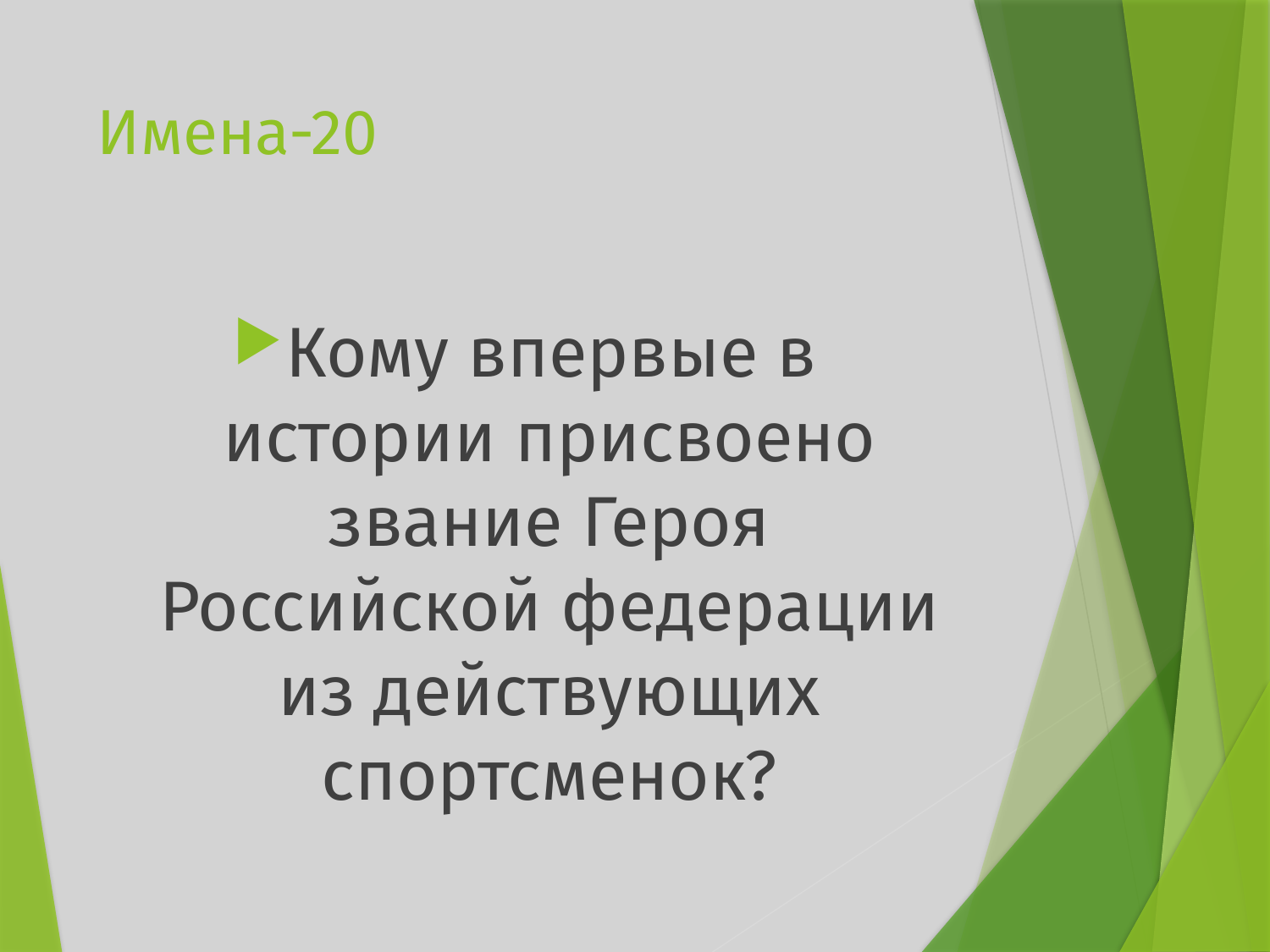

# Имена-20
Кому впервые в истории присвоено звание Героя Российской федерации из действующих спортсменок?